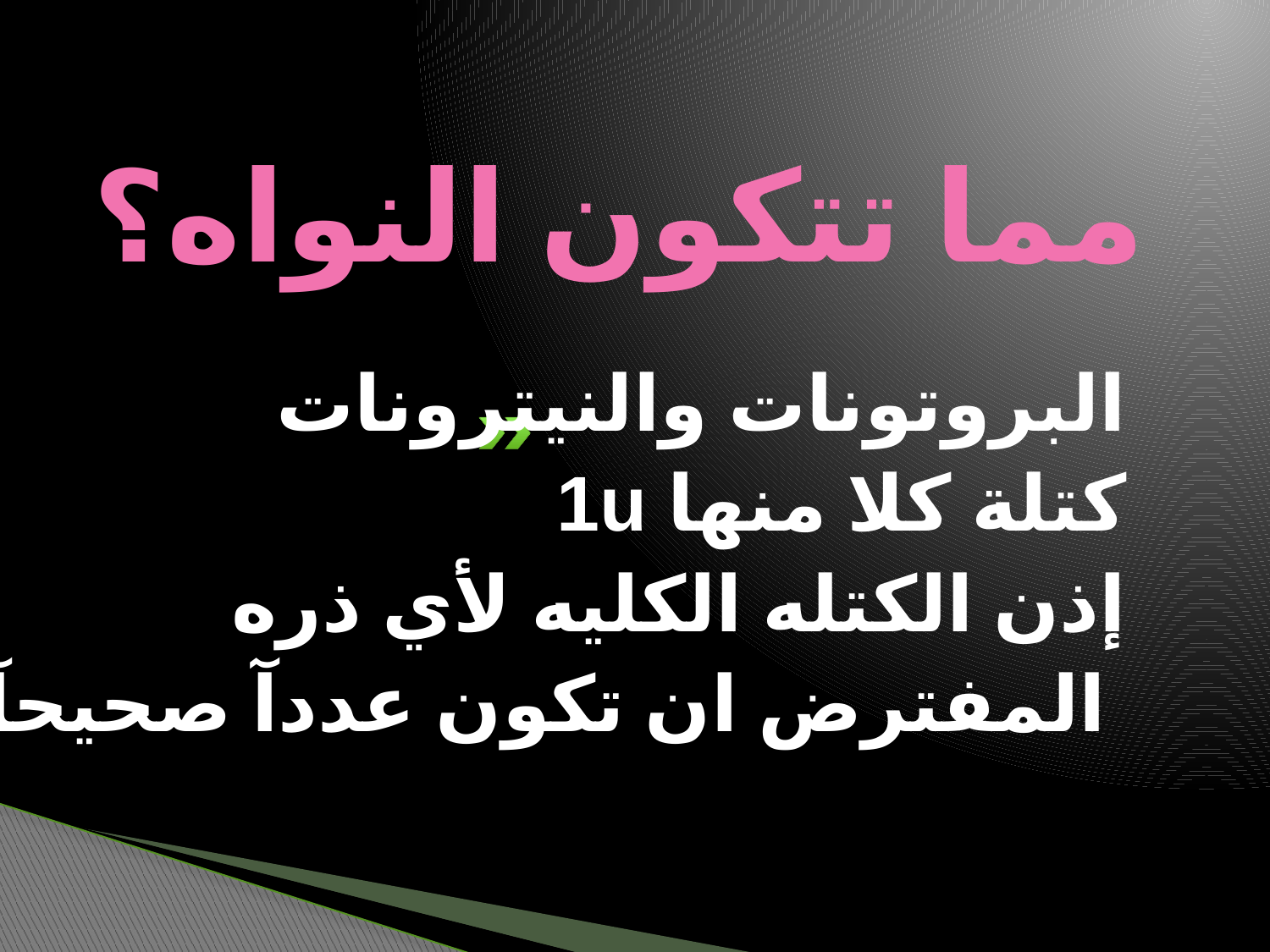

# مما تتكون النواه؟
البروتونات والنيترونات
كتلة كلا منها 1u
إذن الكتله الكليه لأي ذره
 المفترض ان تكون عددآ صحيحآ